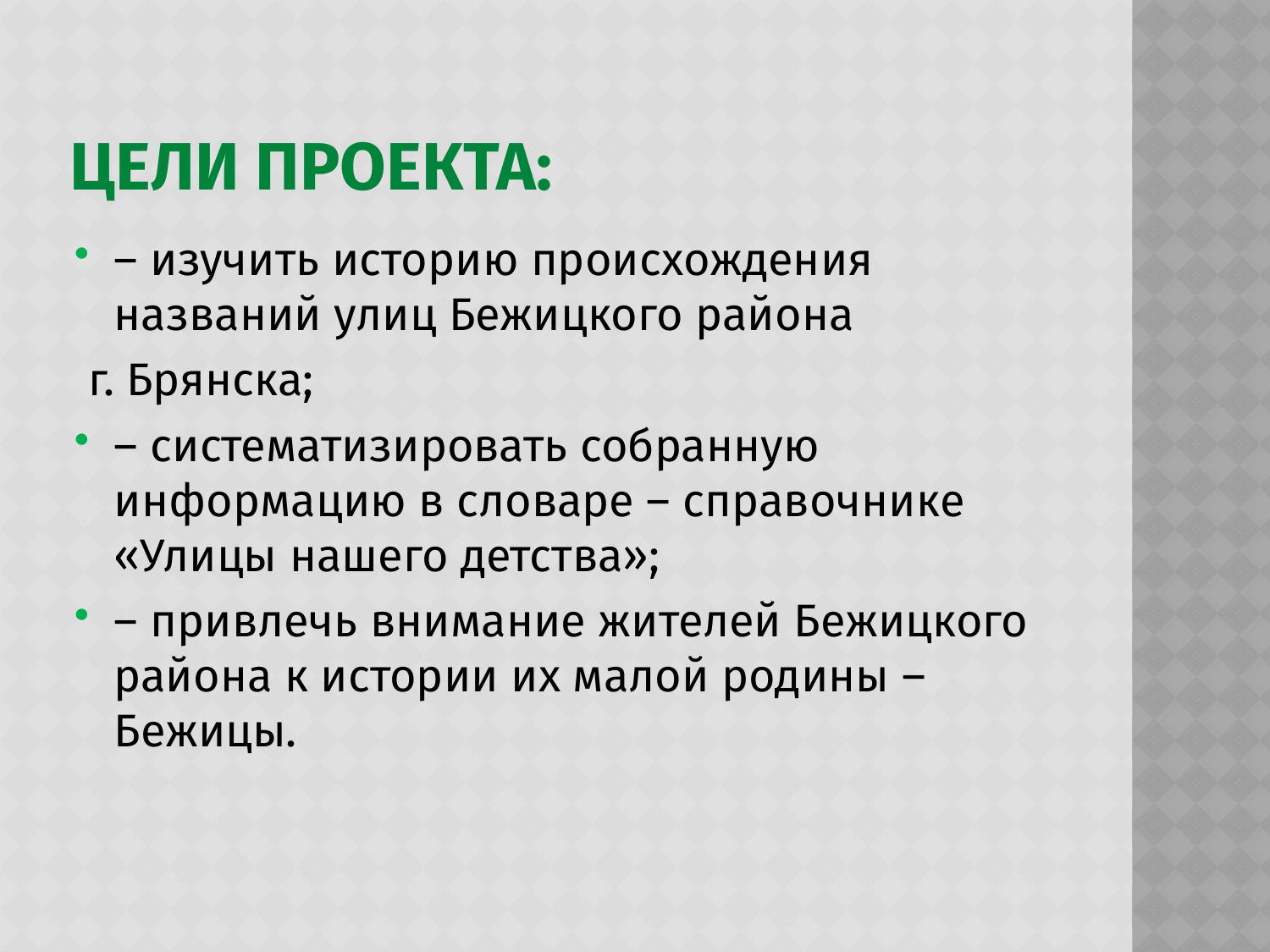

# Цели проекта:
– изучить историю происхождения названий улиц Бежицкого района
 г. Брянска;
– систематизировать собранную информацию в словаре – справочнике «Улицы нашего детства»;
– привлечь внимание жителей Бежицкого района к истории их малой родины – Бежицы.